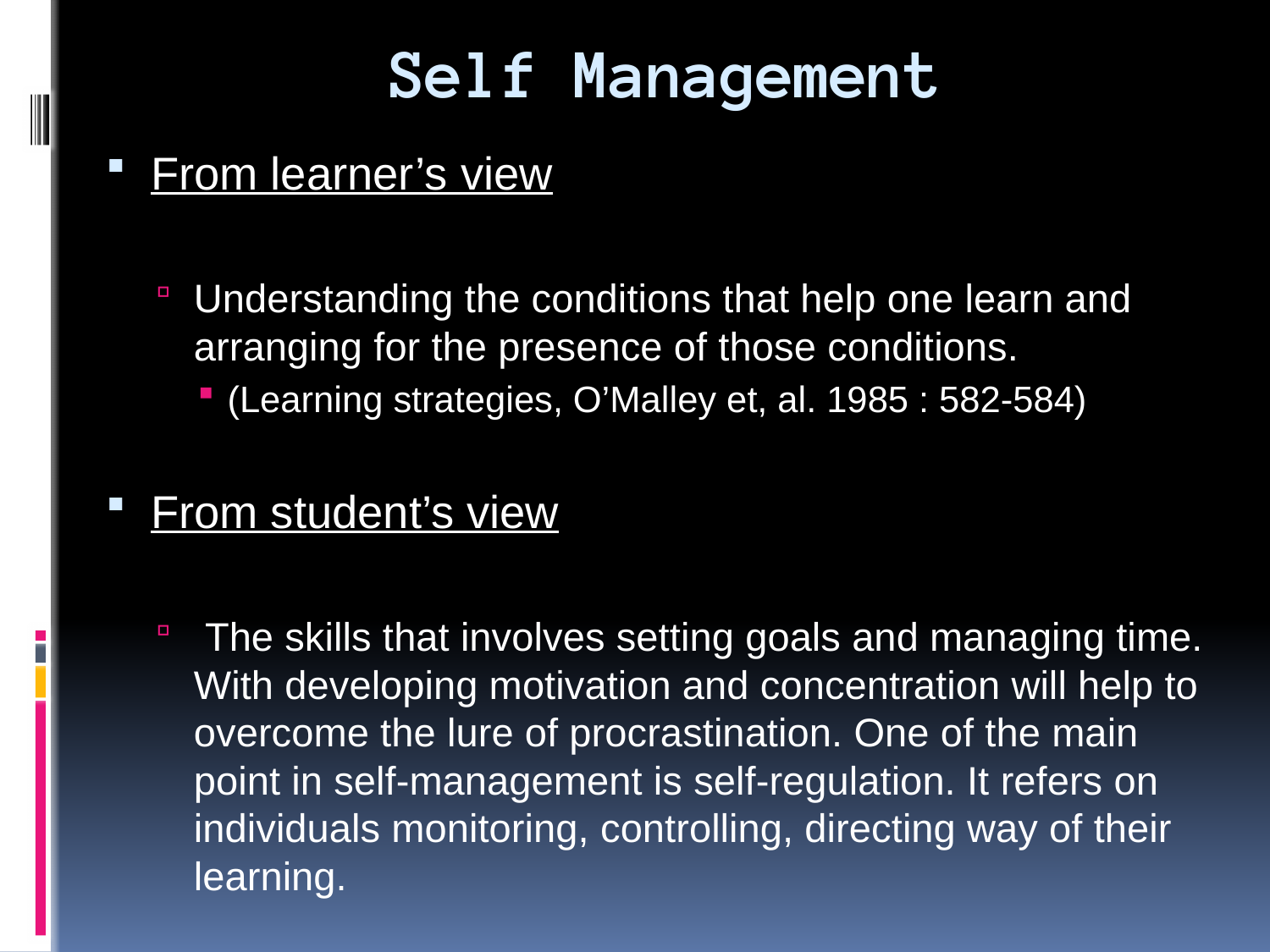

# Self Management
From learner’s view

Understanding the conditions that help one learn and arranging for the presence of those conditions.
(Learning strategies, O’Malley et, al. 1985 : 582-584)

From student’s view

 The skills that involves setting goals and managing time. With developing motivation and concentration will help to overcome the lure of procrastination. One of the main point in self-management is self-regulation. It refers on individuals monitoring, controlling, directing way of their learning.